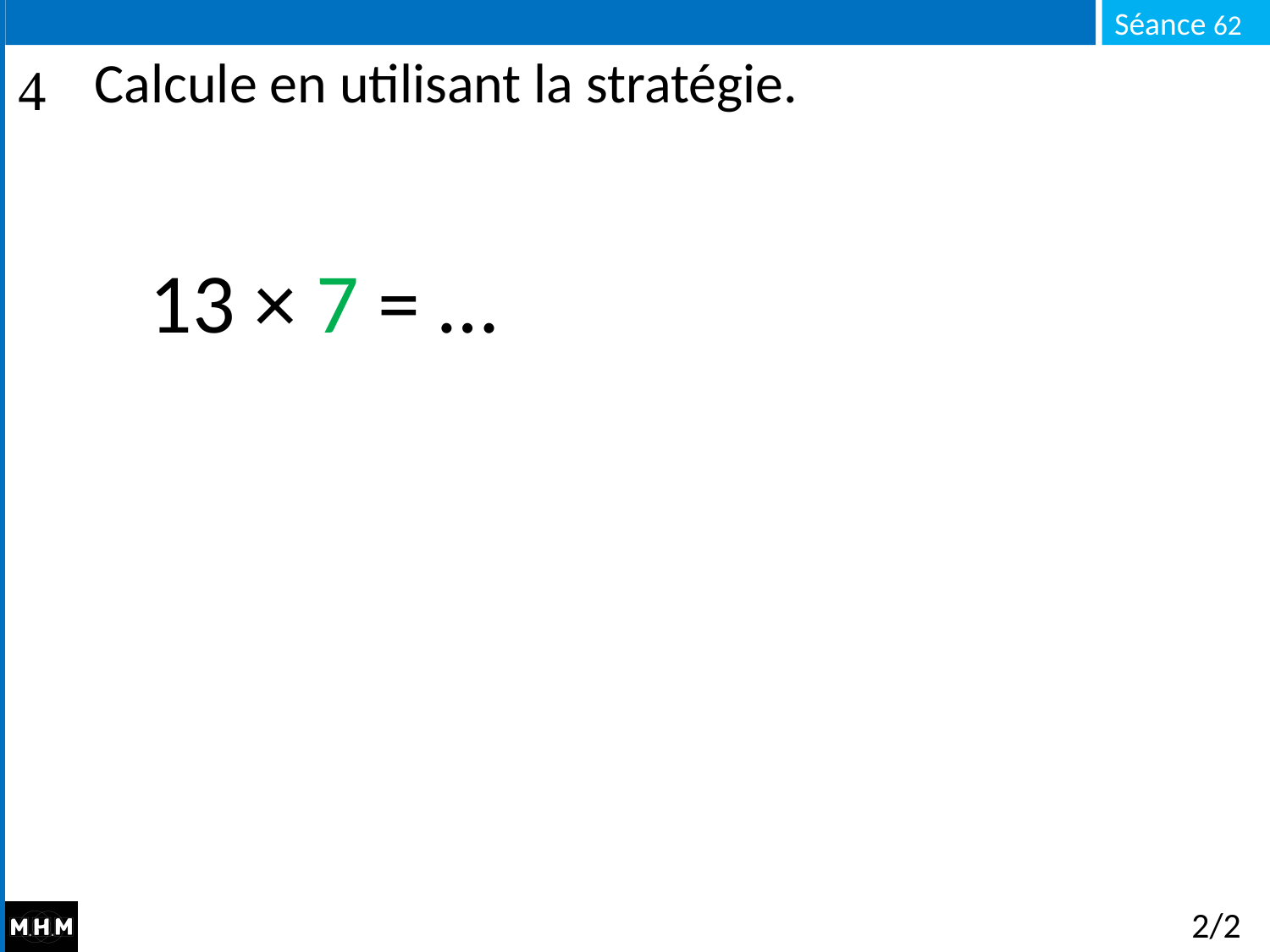

# Calcule en utilisant la stratégie.
13 × 7 = …
2/2